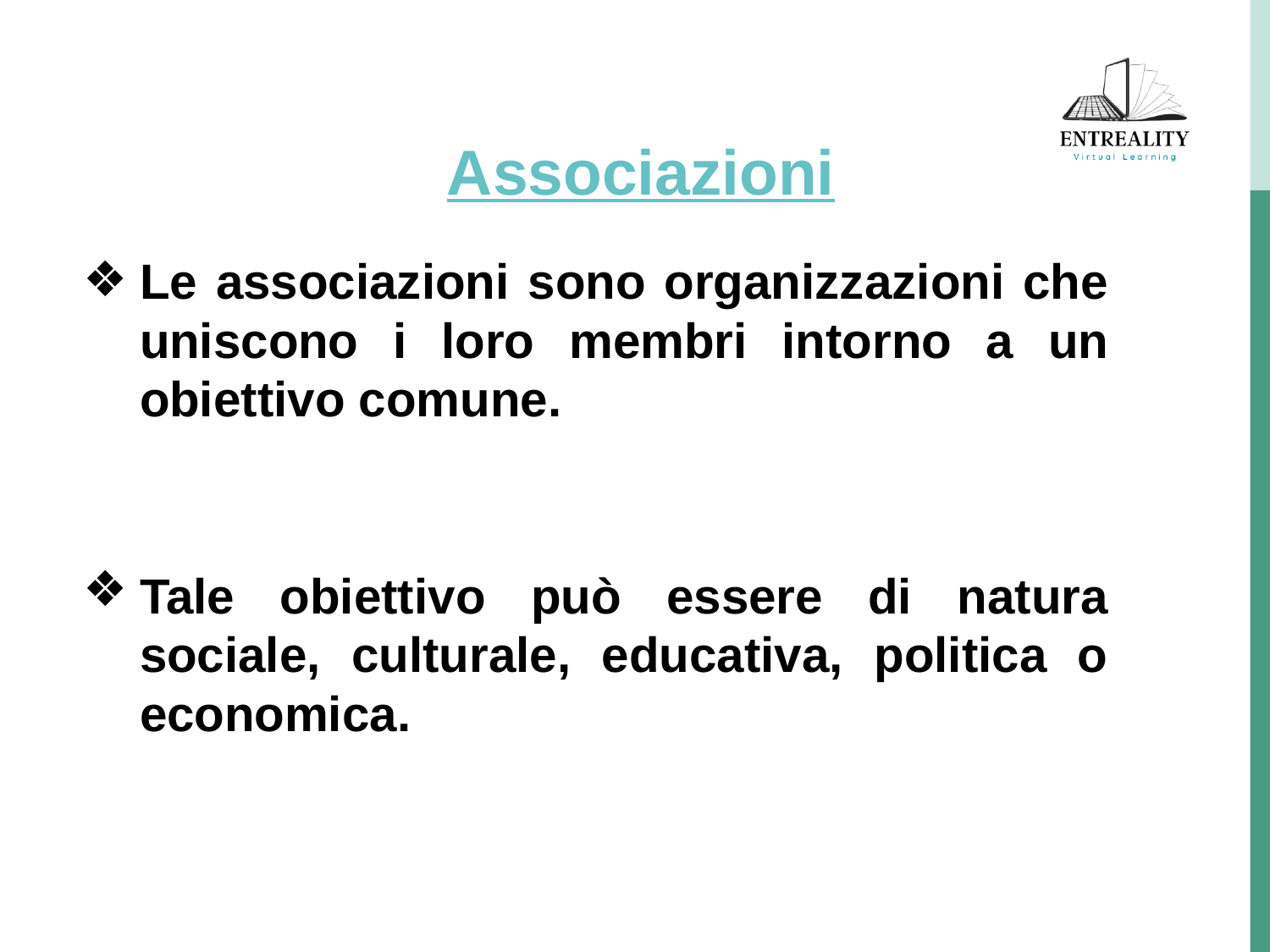

# Associazioni
Le associazioni sono organizzazioni che uniscono i loro membri intorno a un obiettivo comune.

Tale obiettivo può essere di natura sociale, culturale, educativa, politica o economica.